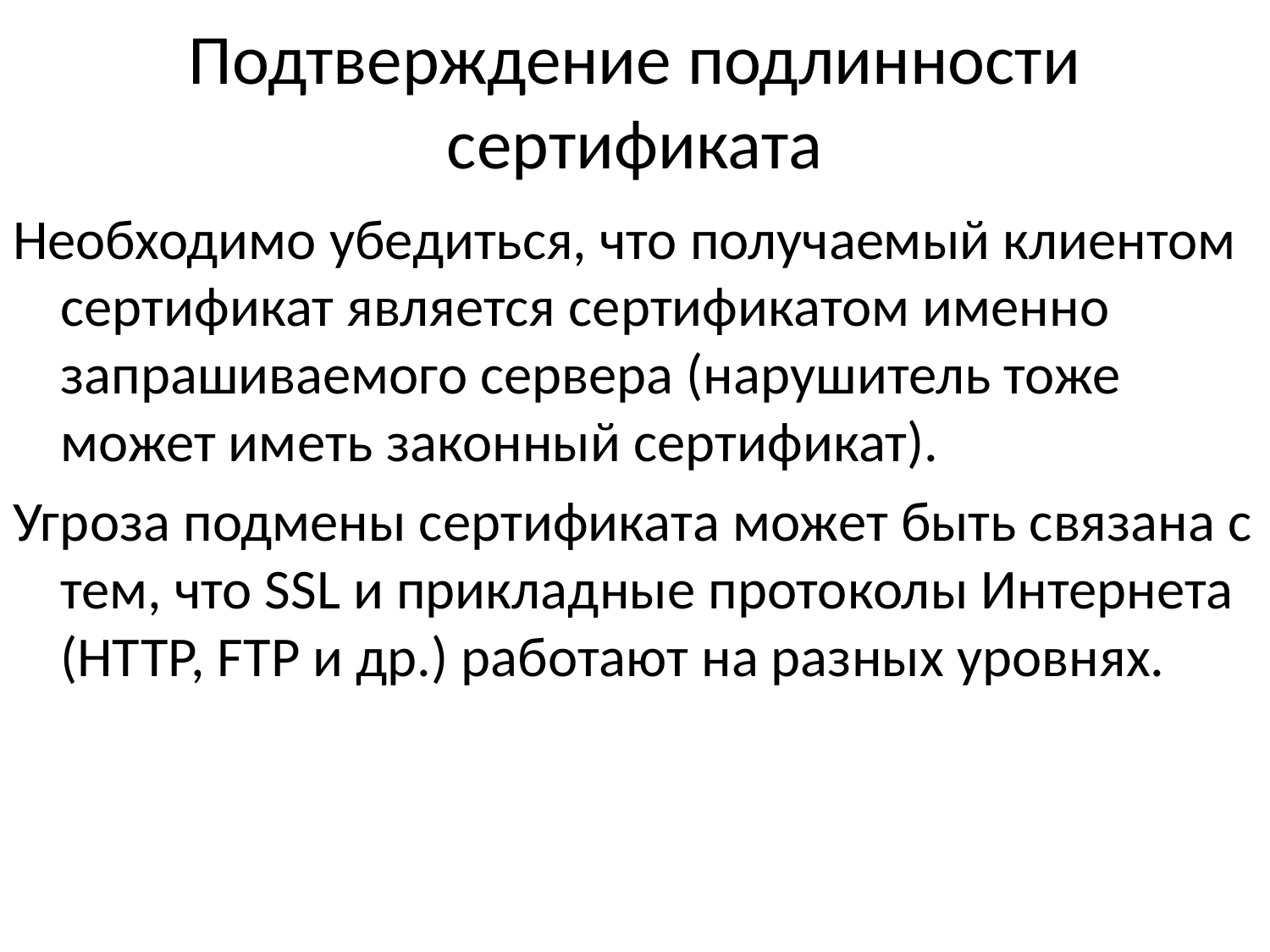

# Подтверждение подлинности сертификата
Необходимо убедиться, что получаемый клиентом сертификат является сертификатом именно запрашиваемого сервера (нарушитель тоже может иметь законный сертификат).
Угроза подмены сертификата может быть связана с тем, что SSL и прикладные протоколы Интернета (HTTP, FTP и др.) работают на разных уровнях.